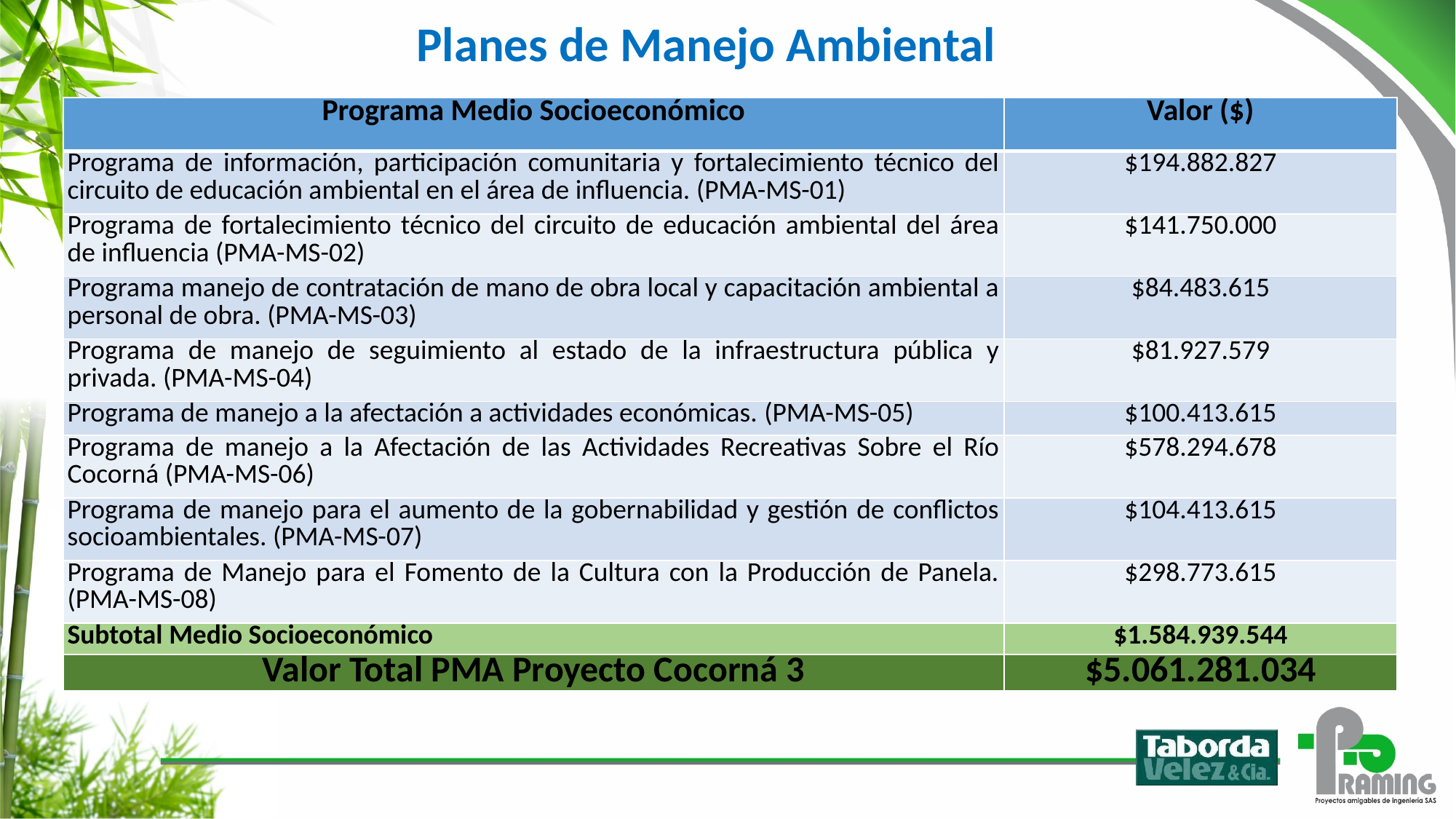

Planes de Manejo Ambiental
| Programa Medio Socioeconómico | Valor ($) |
| --- | --- |
| Programa de información, participación comunitaria y fortalecimiento técnico del circuito de educación ambiental en el área de influencia. (PMA-MS-01) | $194.882.827 |
| Programa de fortalecimiento técnico del circuito de educación ambiental del área de influencia (PMA-MS-02) | $141.750.000 |
| Programa manejo de contratación de mano de obra local y capacitación ambiental a personal de obra. (PMA-MS-03) | $84.483.615 |
| Programa de manejo de seguimiento al estado de la infraestructura pública y privada. (PMA-MS-04) | $81.927.579 |
| Programa de manejo a la afectación a actividades económicas. (PMA-MS-05) | $100.413.615 |
| Programa de manejo a la Afectación de las Actividades Recreativas Sobre el Río Cocorná (PMA-MS-06) | $578.294.678 |
| Programa de manejo para el aumento de la gobernabilidad y gestión de conflictos socioambientales. (PMA-MS-07) | $104.413.615 |
| Programa de Manejo para el Fomento de la Cultura con la Producción de Panela. (PMA-MS-08) | $298.773.615 |
| Subtotal Medio Socioeconómico | $1.584.939.544 |
| Valor Total PMA Proyecto Cocorná 3 | $5.061.281.034 |